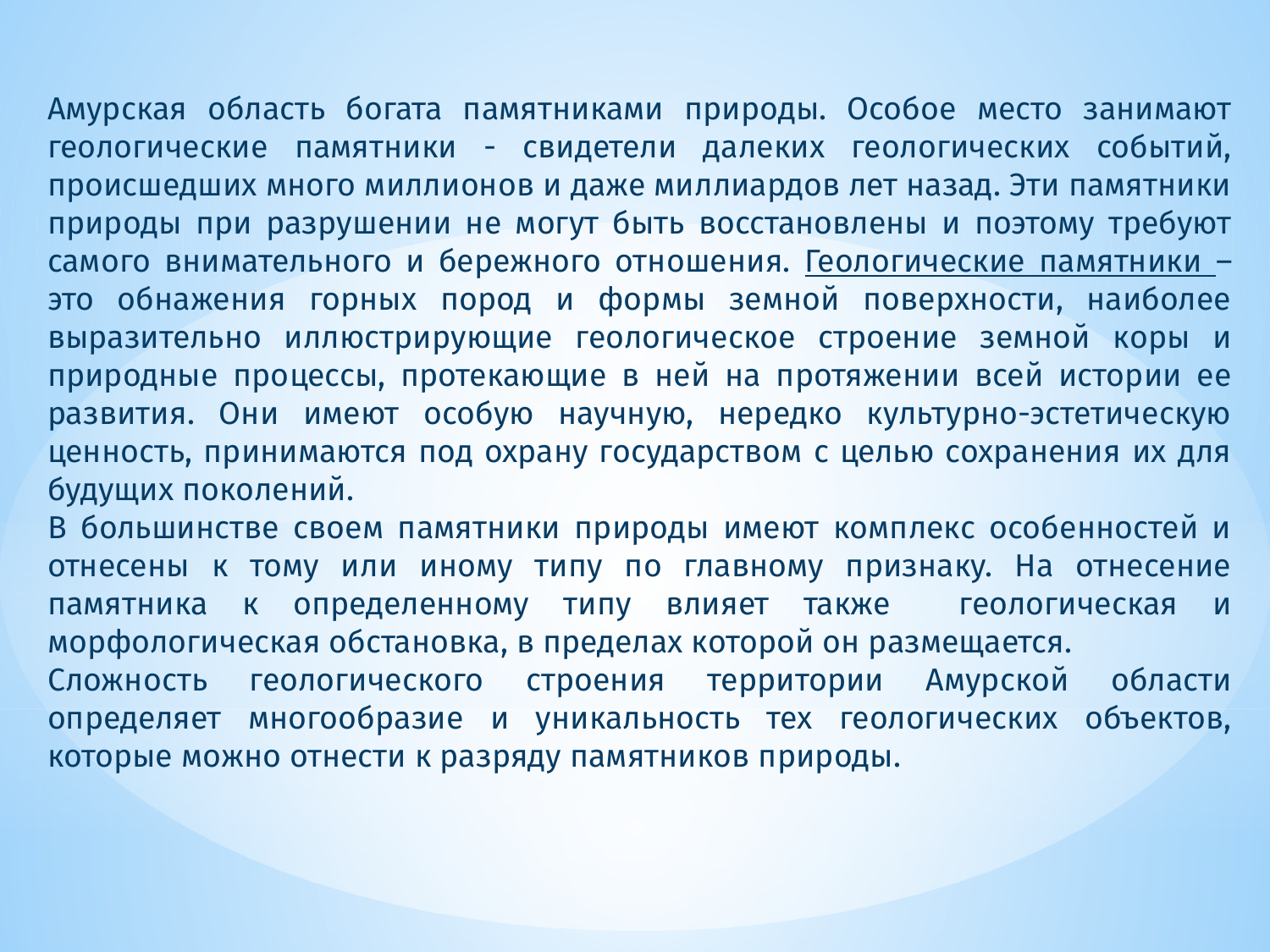

Амурская область богата памятниками природы. Особое место занимают геологические памятники - свидетели далеких геологических событий, происшедших много миллионов и даже миллиардов лет назад. Эти памятники природы при разрушении не могут быть восстановлены и поэтому требуют самого внимательного и бережного отношения. Геологические памятники – это обнажения горных пород и формы земной поверхности, наиболее выразительно иллюстрирующие геологическое строение земной коры и природные процессы, протекающие в ней на протяжении всей истории ее развития. Они имеют особую научную, нередко культурно-эстетическую ценность, принимаются под охрану государством с целью сохранения их для будущих поколений.
В большинстве своем памятники природы имеют комплекс особенностей и отнесены к тому или иному типу по главному признаку. На отнесение памятника к определенному типу влияет также  геологическая и морфологическая обстановка, в пределах которой он размещается.
Сложность геологического строения территории Амурской области определяет многообразие и уникальность тех геологических объектов, которые можно отнести к разряду памятников природы.